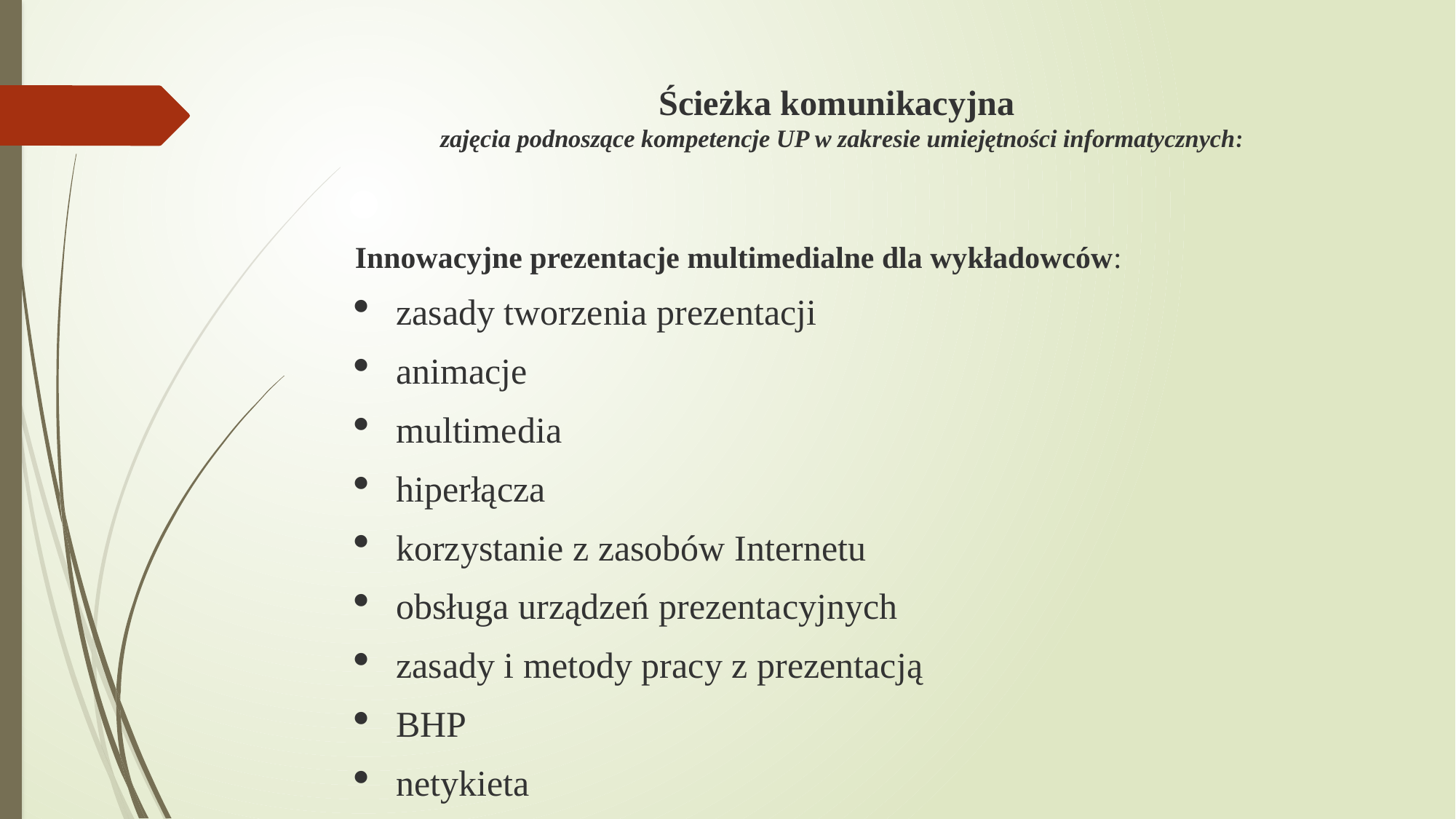

# Ścieżka komunikacyjna zajęcia podnoszące kompetencje UP w zakresie umiejętności informatycznych:
Innowacyjne prezentacje multimedialne dla wykładowców:
zasady tworzenia prezentacji
animacje
multimedia
hiperłącza
korzystanie z zasobów Internetu
obsługa urządzeń prezentacyjnych
zasady i metody pracy z prezentacją
BHP
netykieta